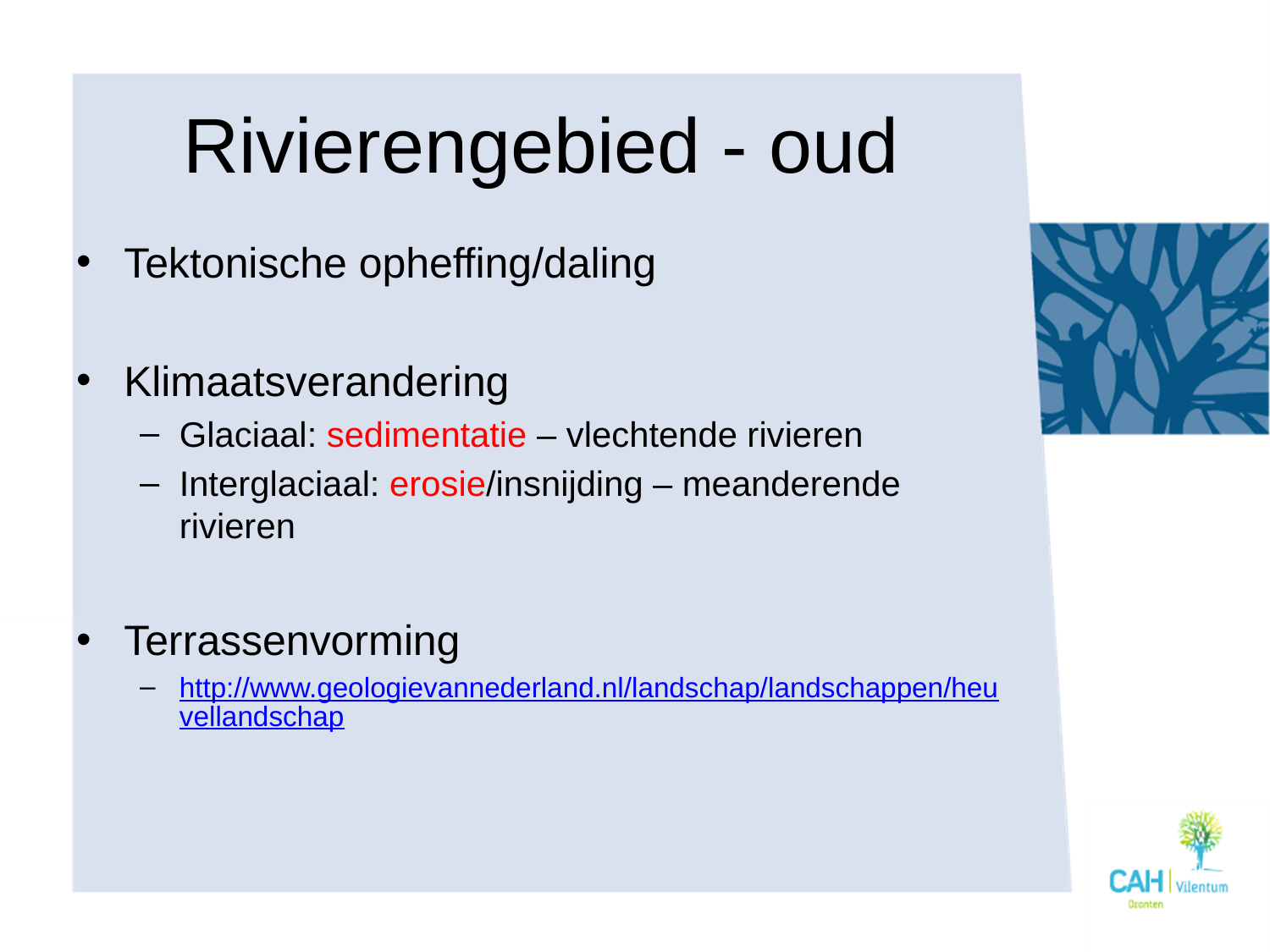

# Rivierengebied - oud
Tektonische opheffing/daling

Klimaatsverandering
Glaciaal: sedimentatie – vlechtende rivieren
Interglaciaal: erosie/insnijding – meanderende rivieren

Terrassenvorming
http://www.geologievannederland.nl/landschap/landschappen/heuvellandschap